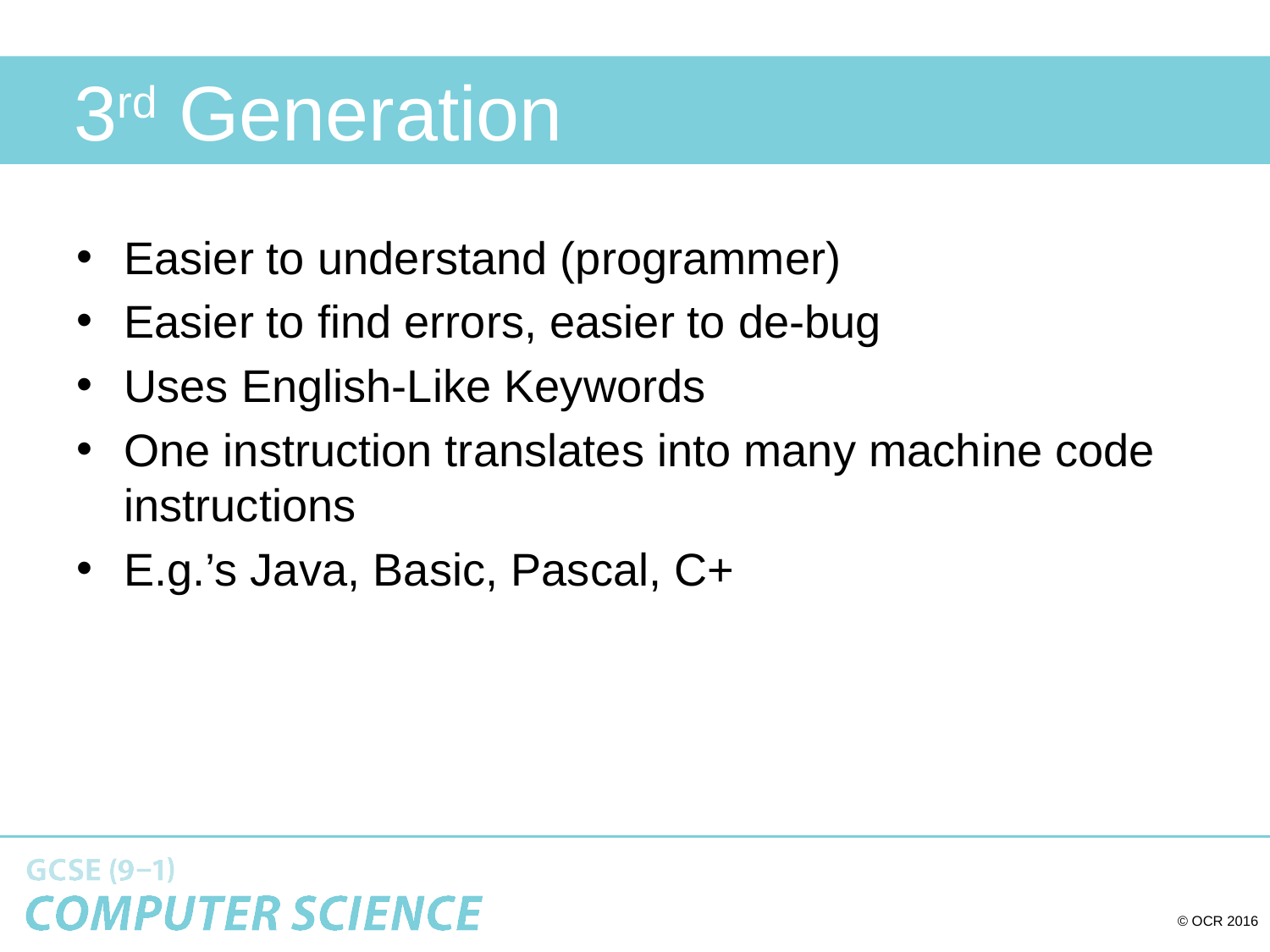

# 3rd Generation
Easier to understand (programmer)
Easier to find errors, easier to de-bug
Uses English-Like Keywords
One instruction translates into many machine code instructions
E.g.’s Java, Basic, Pascal, C+